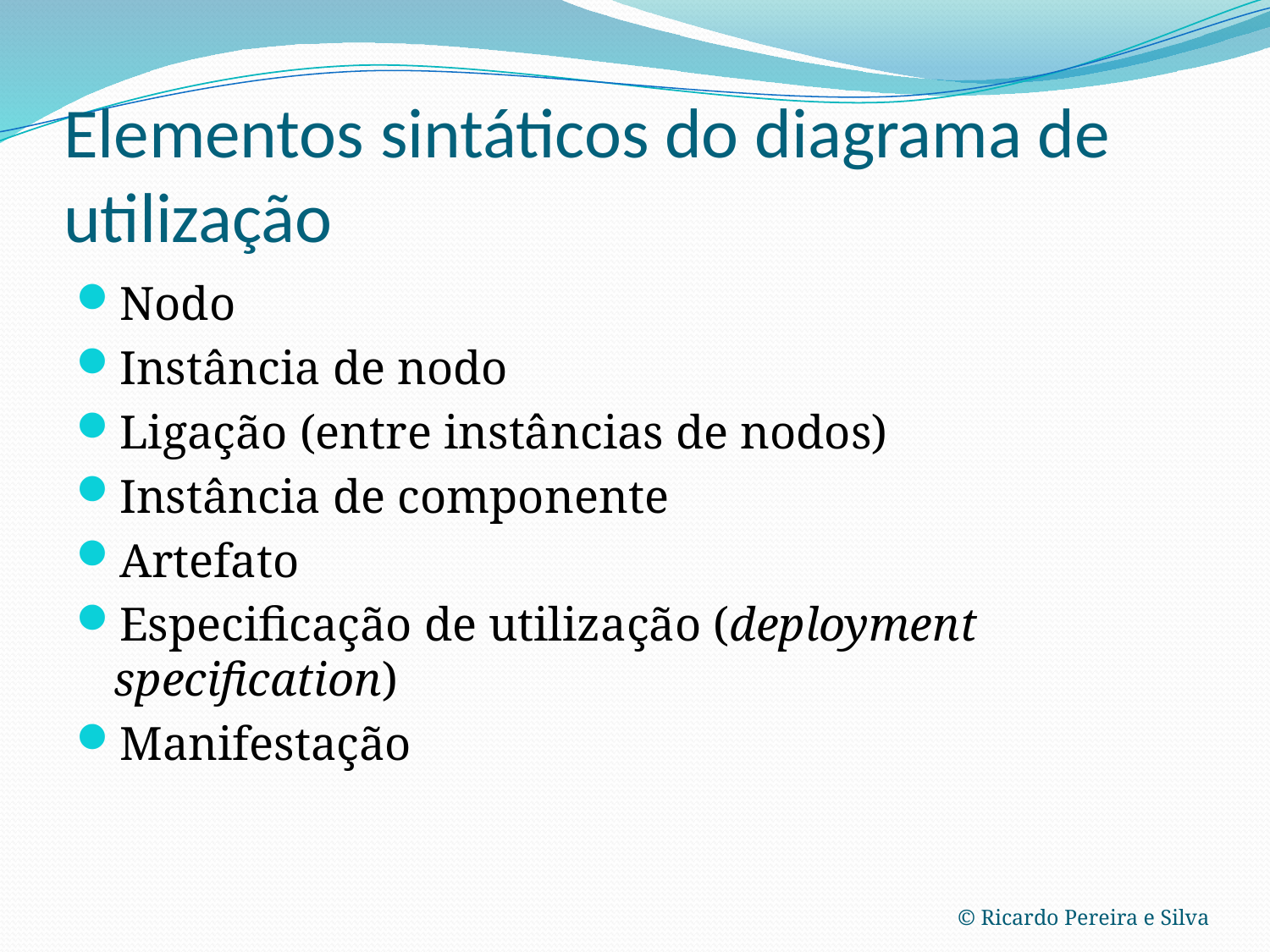

# Elementos sintáticos do diagrama de utilização
Nodo
Instância de nodo
Ligação (entre instâncias de nodos)
Instância de componente
Artefato
Especificação de utilização (deployment specification)
Manifestação
© Ricardo Pereira e Silva